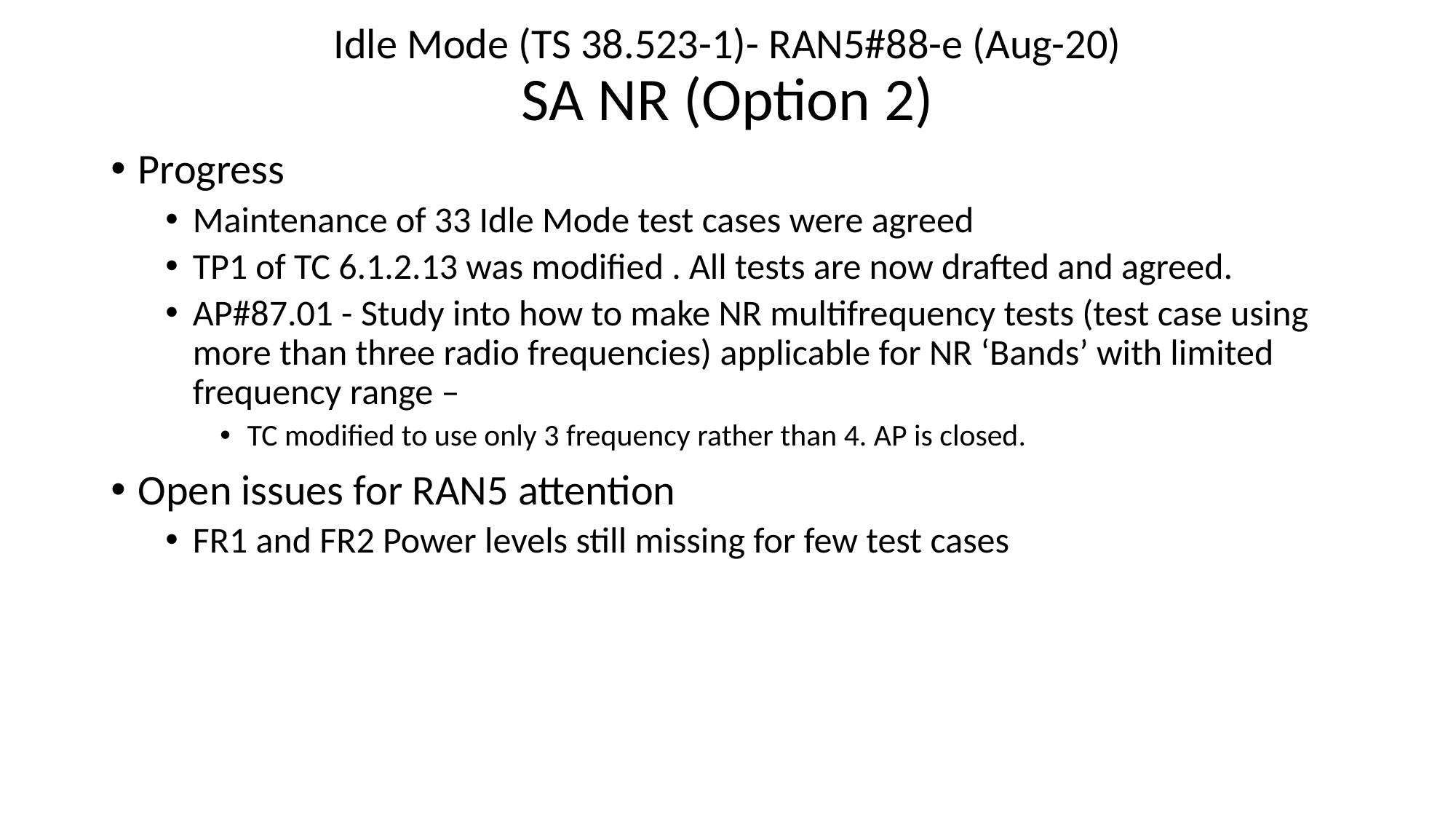

# Idle Mode (TS 38.523-1)- RAN5#88-e (Aug-20) SA NR (Option 2)
Progress
Maintenance of 33 Idle Mode test cases were agreed
TP1 of TC 6.1.2.13 was modified . All tests are now drafted and agreed.
AP#87.01 - Study into how to make NR multifrequency tests (test case using more than three radio frequencies) applicable for NR ‘Bands’ with limited frequency range –
TC modified to use only 3 frequency rather than 4. AP is closed.
Open issues for RAN5 attention
FR1 and FR2 Power levels still missing for few test cases